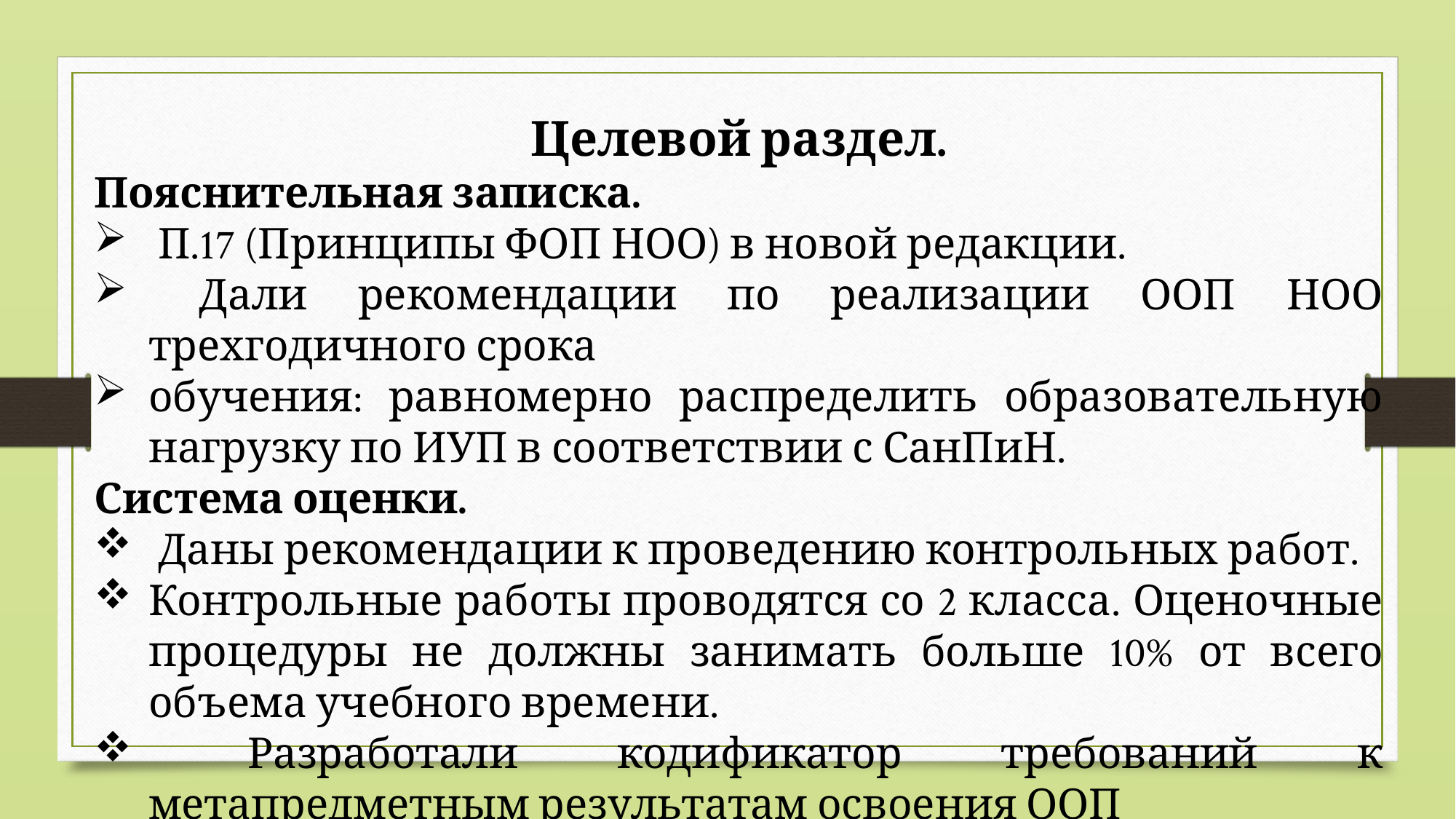

Целевой раздел.
Пояснительная записка.
 П.17 (Принципы ФОП НОО) в новой редакции.
 Дали рекомендации по реализации ООП НОО трехгодичного срока
обучения: равномерно распределить образовательную нагрузку по ИУП в соответствии с СанПиН.
Система оценки.
 Даны рекомендации к проведению контрольных работ.
Контрольные работы проводятся со 2 класса. Оценочные процедуры не должны занимать больше 10% от всего объема учебного времени.
 Разработали кодификатор требований к метапредметным результатам освоения ООП